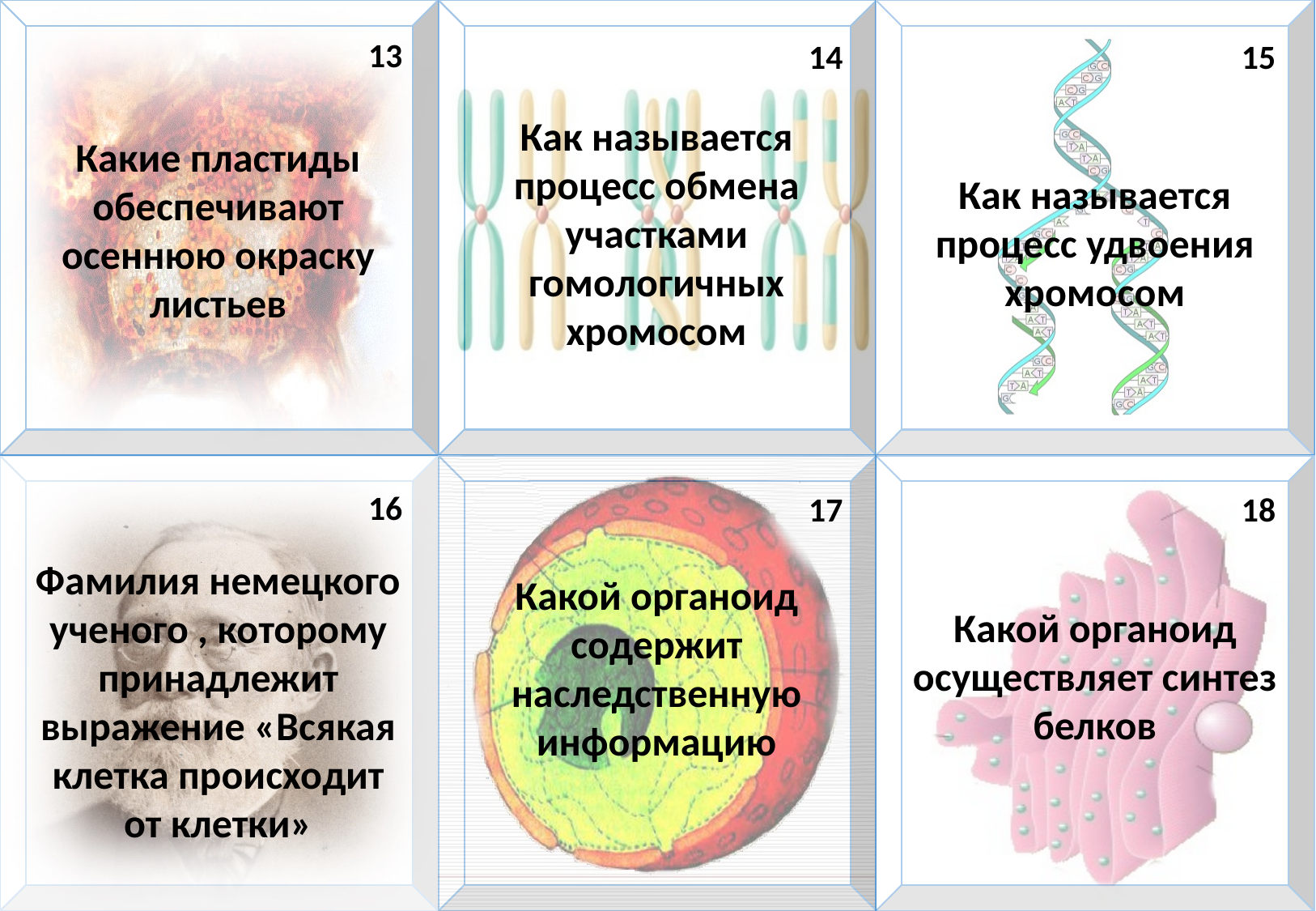

|  |  |  |
| --- | --- | --- |
|  |  |  |

13
14
15

Как называется процесс обмена участками гомологичных хромосом
Какие пластиды обеспечивают осеннюю окраску листьев
Как называется процесс удвоения хромосом

16
17
18

Фамилия немецкого ученого , которому принадлежит выражение «Всякая клетка происходит от клетки»
Какой органоид содержит наследственную информацию
Какой органоид осуществляет синтез белков